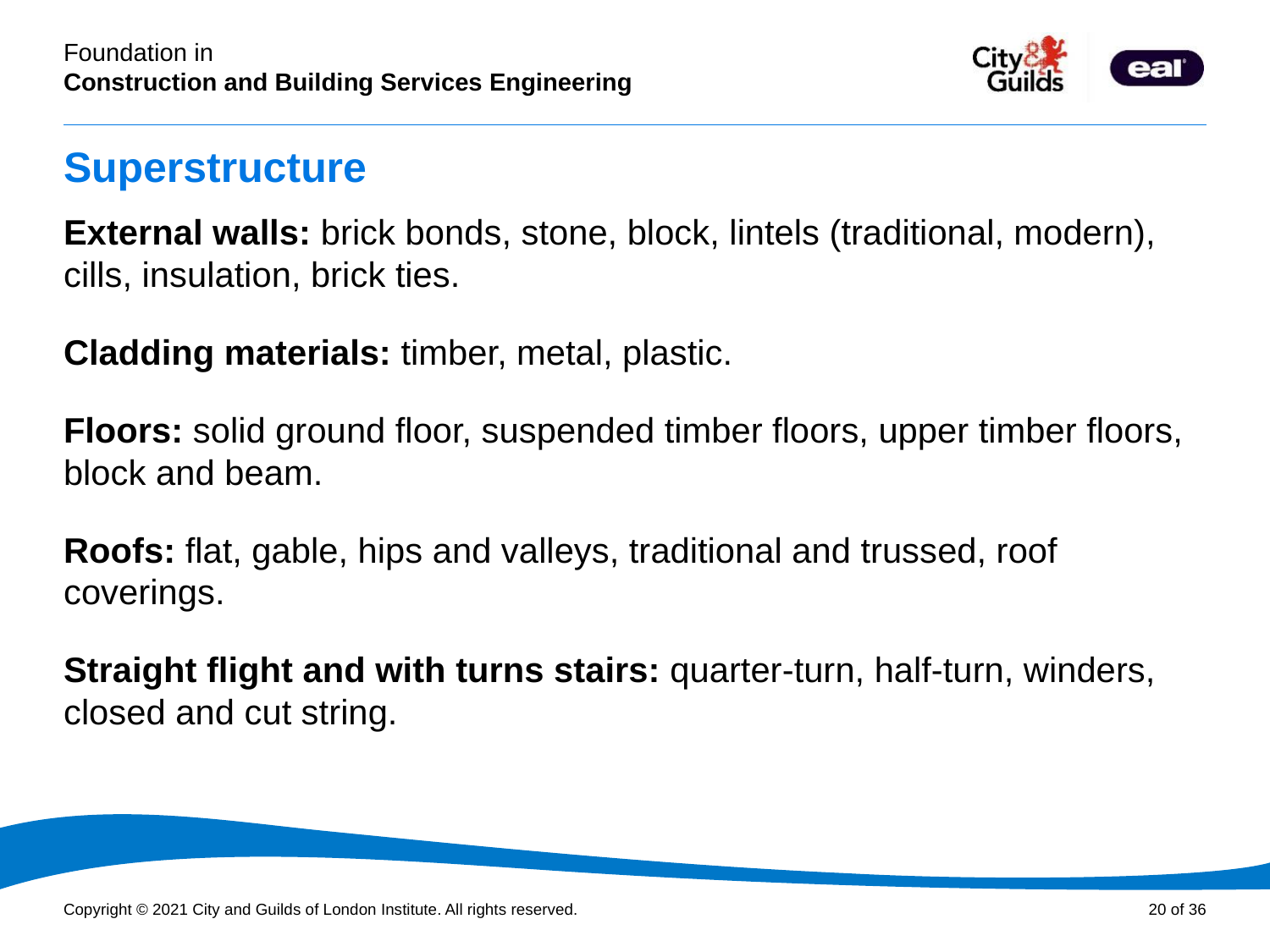

# Superstructure
External walls: brick bonds, stone, block, lintels (traditional, modern), cills, insulation, brick ties.
Cladding materials: timber, metal, plastic.
Floors: solid ground floor, suspended timber floors, upper timber floors, block and beam.
Roofs: flat, gable, hips and valleys, traditional and trussed, roof coverings.
Straight flight and with turns stairs: quarter-turn, half-turn, winders, closed and cut string.